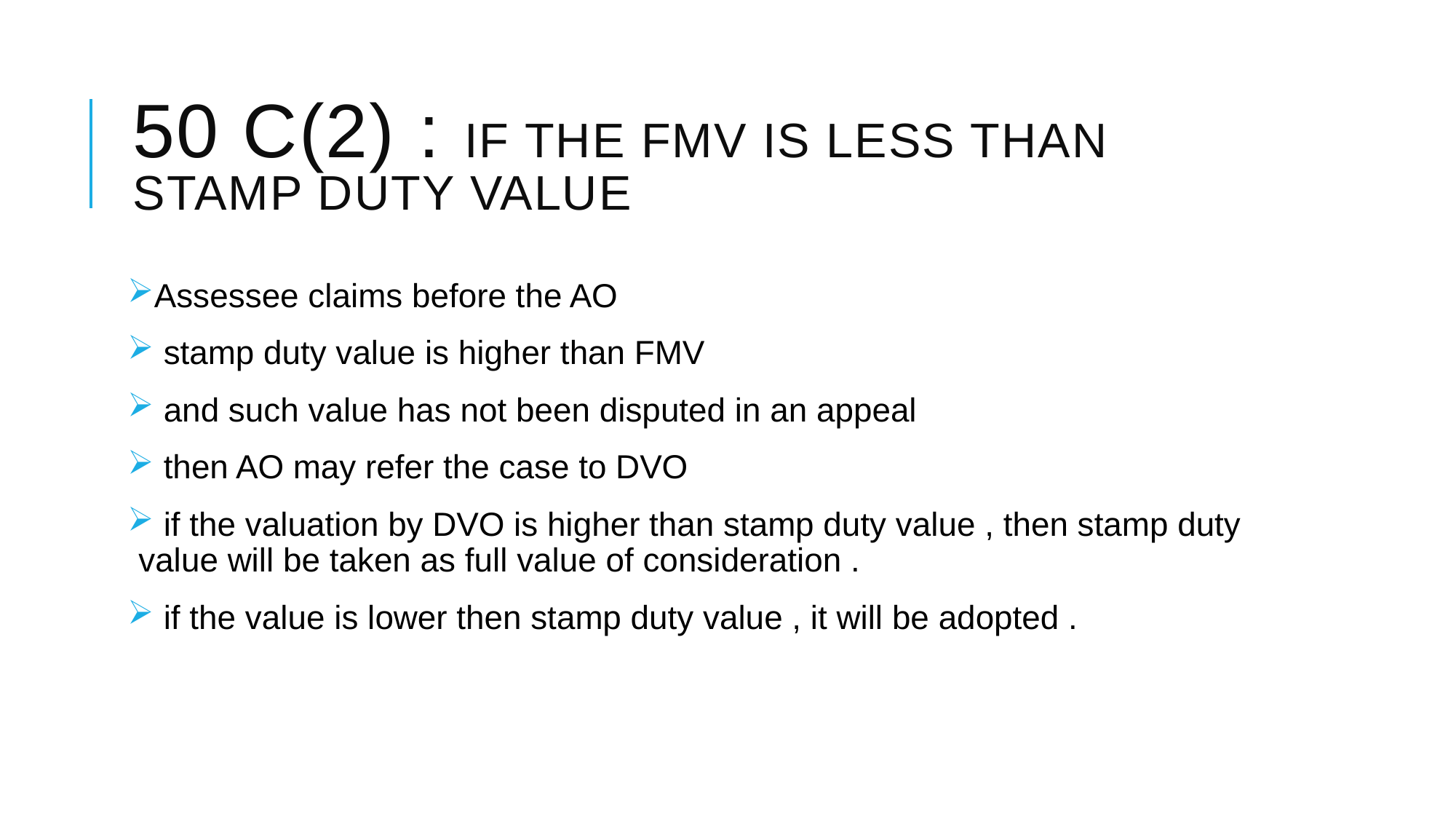

# 50 C(2) : if the FMV is less than stamp duty value
Assessee claims before the AO
 stamp duty value is higher than FMV
 and such value has not been disputed in an appeal
 then AO may refer the case to DVO
 if the valuation by DVO is higher than stamp duty value , then stamp duty value will be taken as full value of consideration .
 if the value is lower then stamp duty value , it will be adopted .